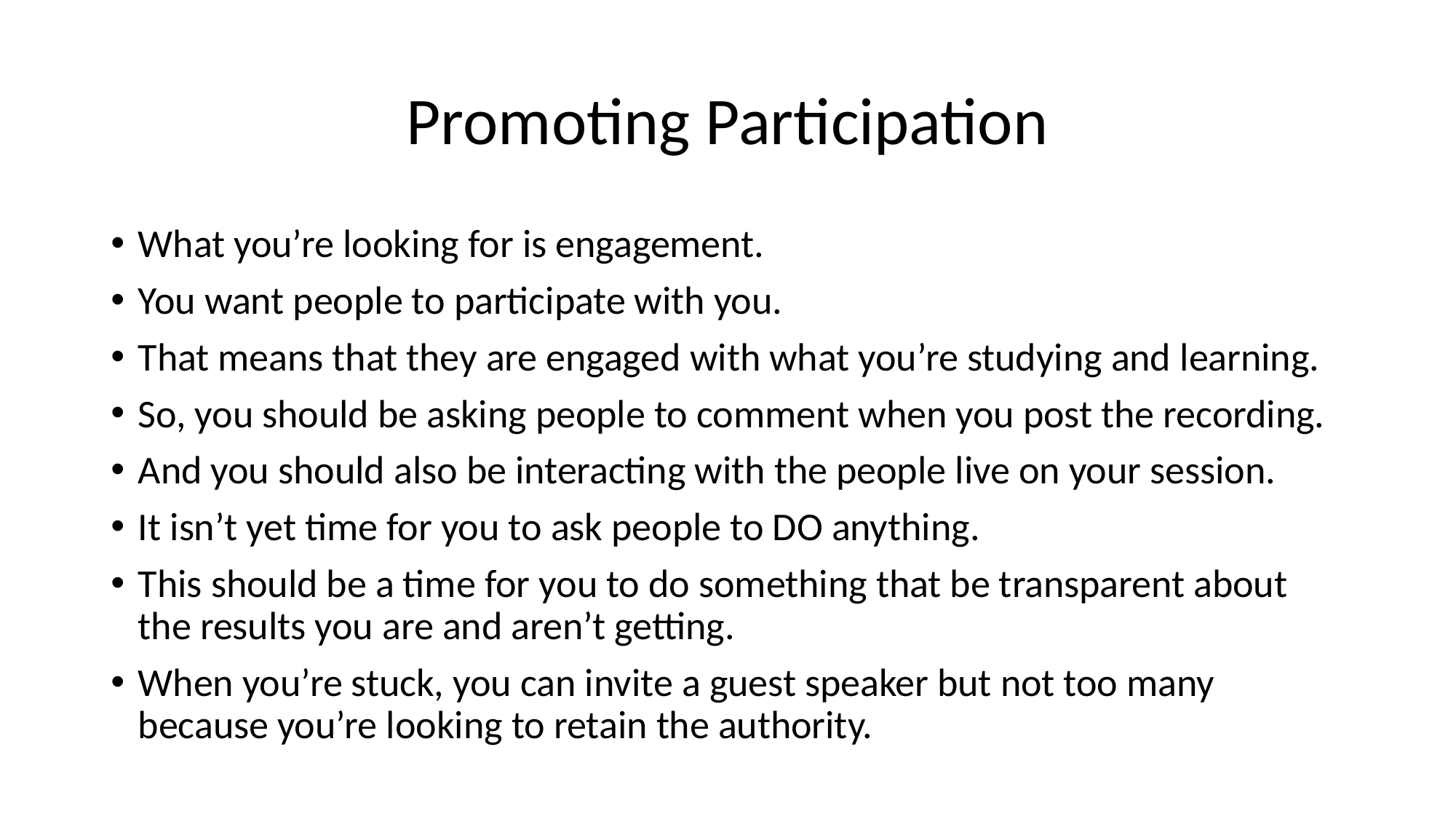

# Promoting Participation
What you’re looking for is engagement.
You want people to participate with you.
That means that they are engaged with what you’re studying and learning.
So, you should be asking people to comment when you post the recording.
And you should also be interacting with the people live on your session.
It isn’t yet time for you to ask people to DO anything.
This should be a time for you to do something that be transparent about the results you are and aren’t getting.
When you’re stuck, you can invite a guest speaker but not too many because you’re looking to retain the authority.